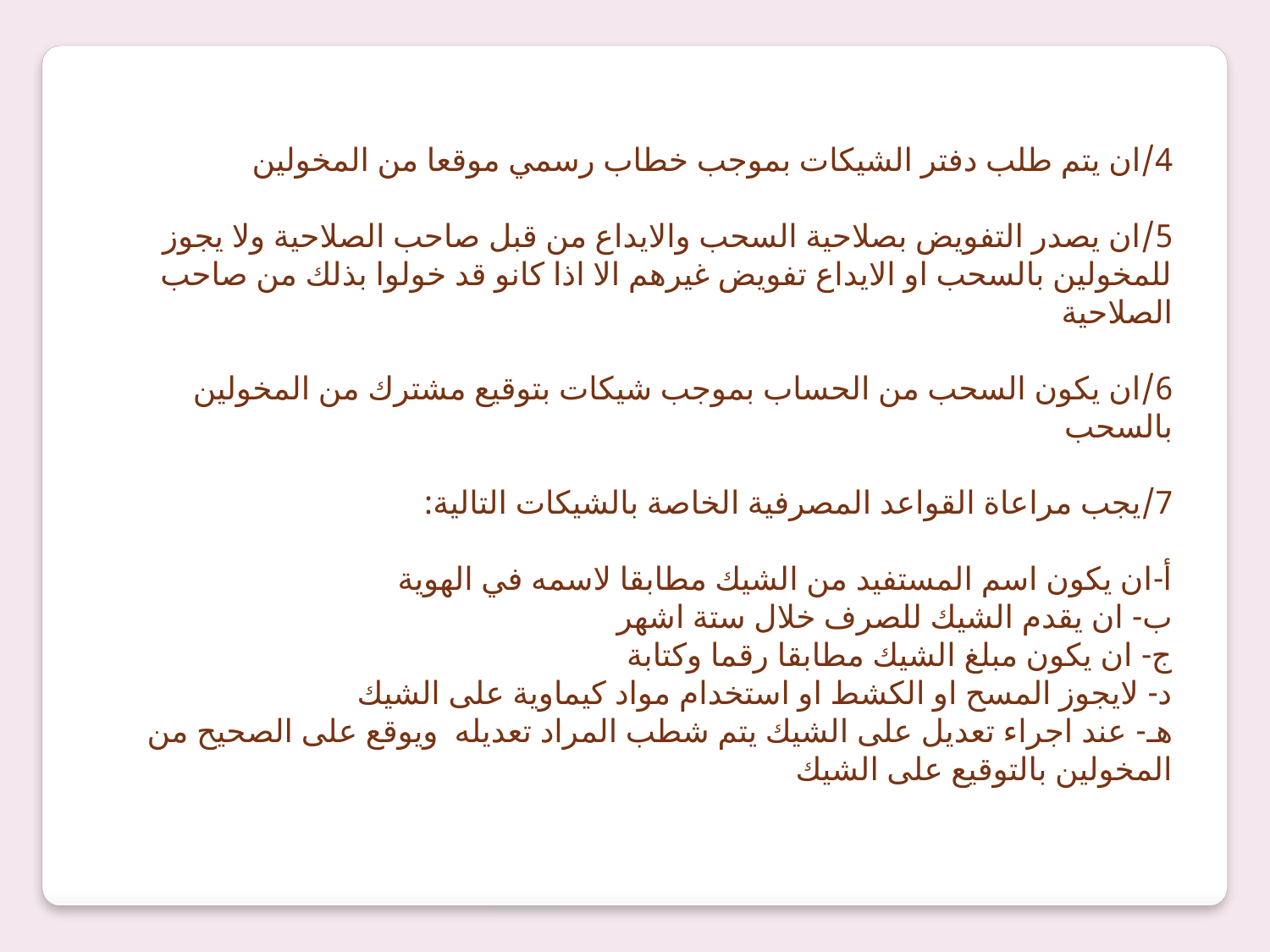

4/ان يتم طلب دفتر الشيكات بموجب خطاب رسمي موقعا من المخولين

5/ان يصدر التفويض بصلاحية السحب والايداع من قبل صاحب الصلاحية ولا يجوز للمخولين بالسحب او الايداع تفويض غيرهم الا اذا كانو قد خولوا بذلك من صاحب الصلاحية

6/ان يكون السحب من الحساب بموجب شيكات بتوقيع مشترك من المخولين بالسحب

7/يجب مراعاة القواعد المصرفية الخاصة بالشيكات التالية:

أ-ان يكون اسم المستفيد من الشيك مطابقا لاسمه في الهوية
ب- ان يقدم الشيك للصرف خلال ستة اشهر
ج- ان يكون مبلغ الشيك مطابقا رقما وكتابة
د- لايجوز المسح او الكشط او استخدام مواد كيماوية على الشيك
هـ- عند اجراء تعديل على الشيك يتم شطب المراد تعديله  ويوقع على الصحيح من المخولين بالتوقيع على الشيك